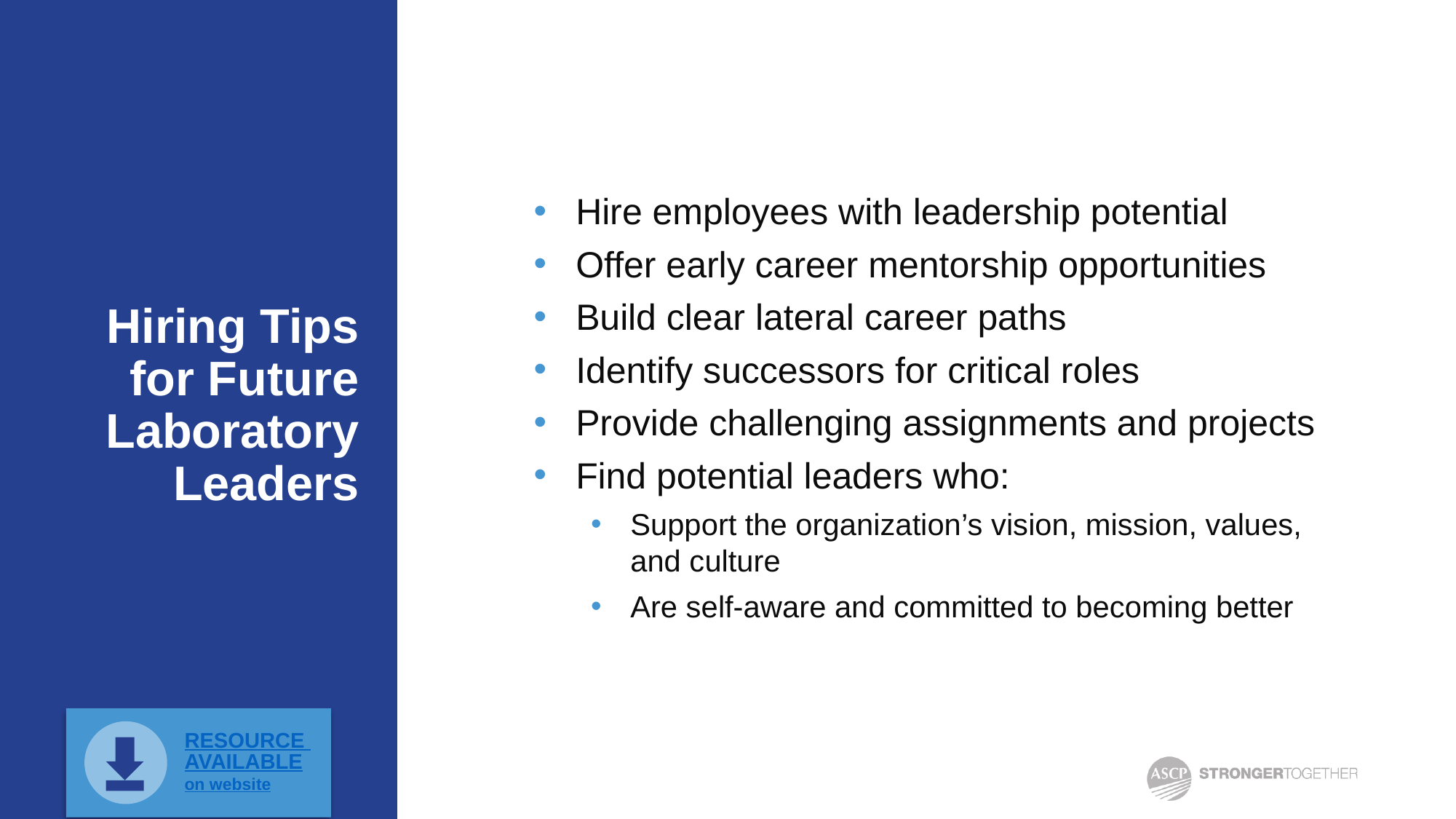

Hire employees with leadership potential
Offer early career mentorship opportunities
Build clear lateral career paths
Identify successors for critical roles
Provide challenging assignments and projects
Find potential leaders who:
Support the organization’s vision, mission, values, and culture
Are self-aware and committed to becoming better
# Hiring Tips for Future Laboratory Leaders

RESOURCE AVAILABLE
on website